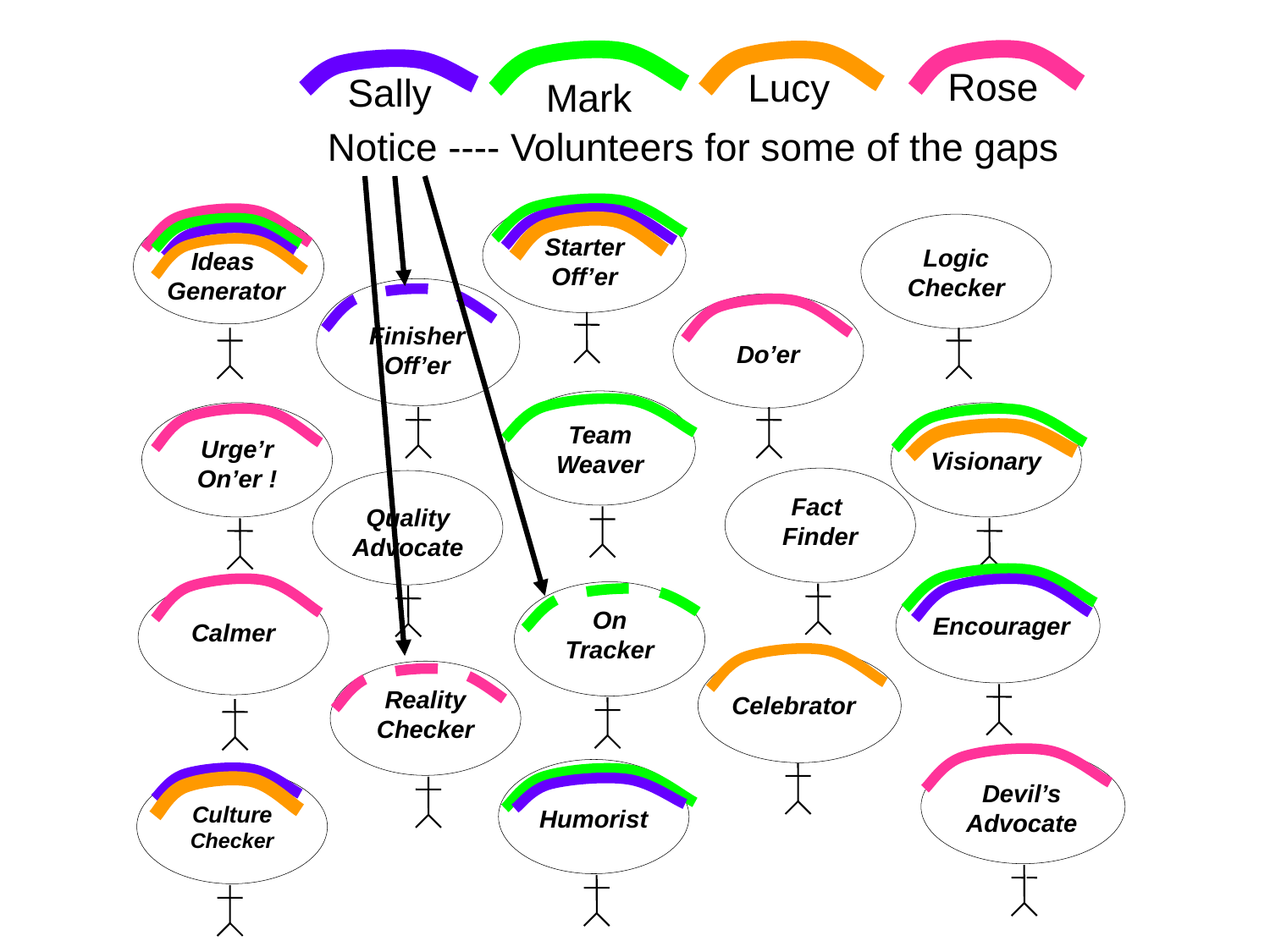

Rose
Lucy
Sally
Mark
Notice ---- Volunteers for some of the gaps

Starter Off’er
Logic Checker
Ideas
Generator

Finisher Off’er

Do’er

Team
Weaver

Urge’r
On’er !
Visionary

Fact
Finder
Quality Advocate

On Tracker
Encourager
Calmer

Reality Checker
Celebrator

Devil’s Advocate

Culture
Checker

Humorist